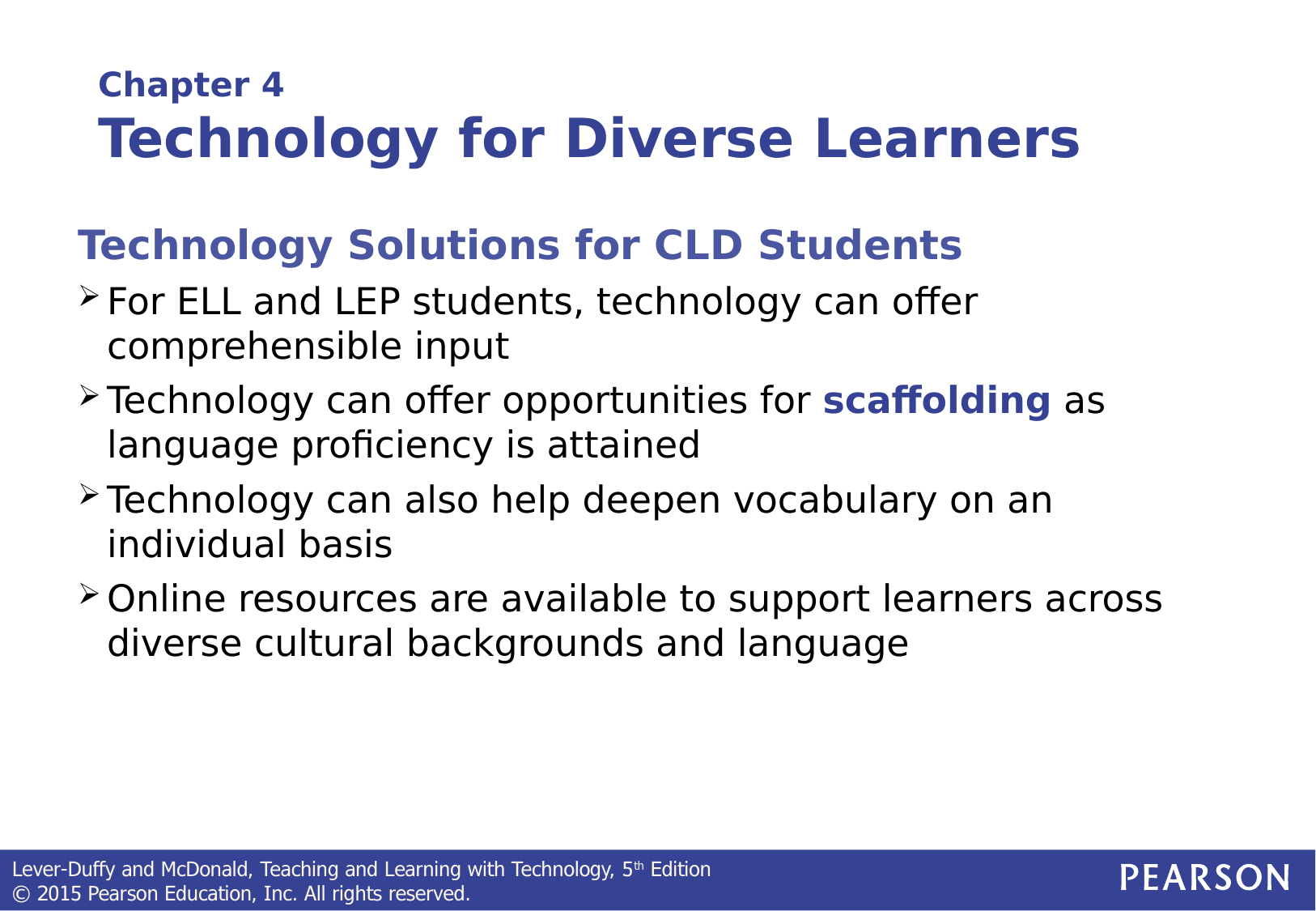

Chapter 4
Technology for Diverse Learners
Technology Solutions for CLD Students
For ELL and LEP students, technology can offer comprehensible input
Technology can offer opportunities for scaffolding as language proficiency is attained
Technology can also help deepen vocabulary on an individual basis
Online resources are available to support learners across diverse cultural backgrounds and language